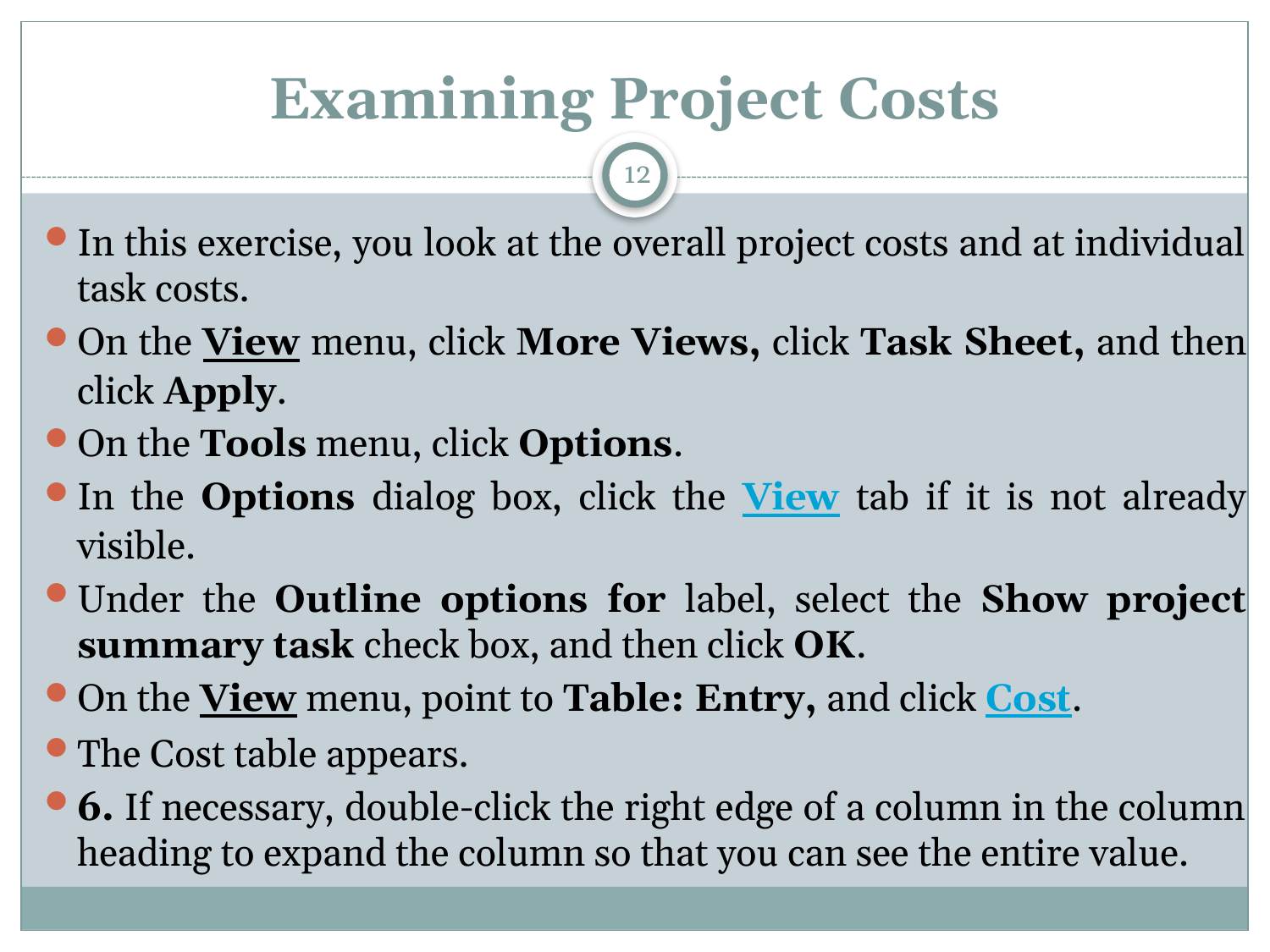

# Examining Project Costs
12
In this exercise, you look at the overall project costs and at individual task costs.
On the View menu, click More Views, click Task Sheet, and then click Apply.
On the Tools menu, click Options.
In the Options dialog box, click the View tab if it is not already visible.
Under the Outline options for label, select the Show project summary task check box, and then click OK.
On the View menu, point to Table: Entry, and click Cost.
The Cost table appears.
6. If necessary, double-click the right edge of a column in the column heading to expand the column so that you can see the entire value.